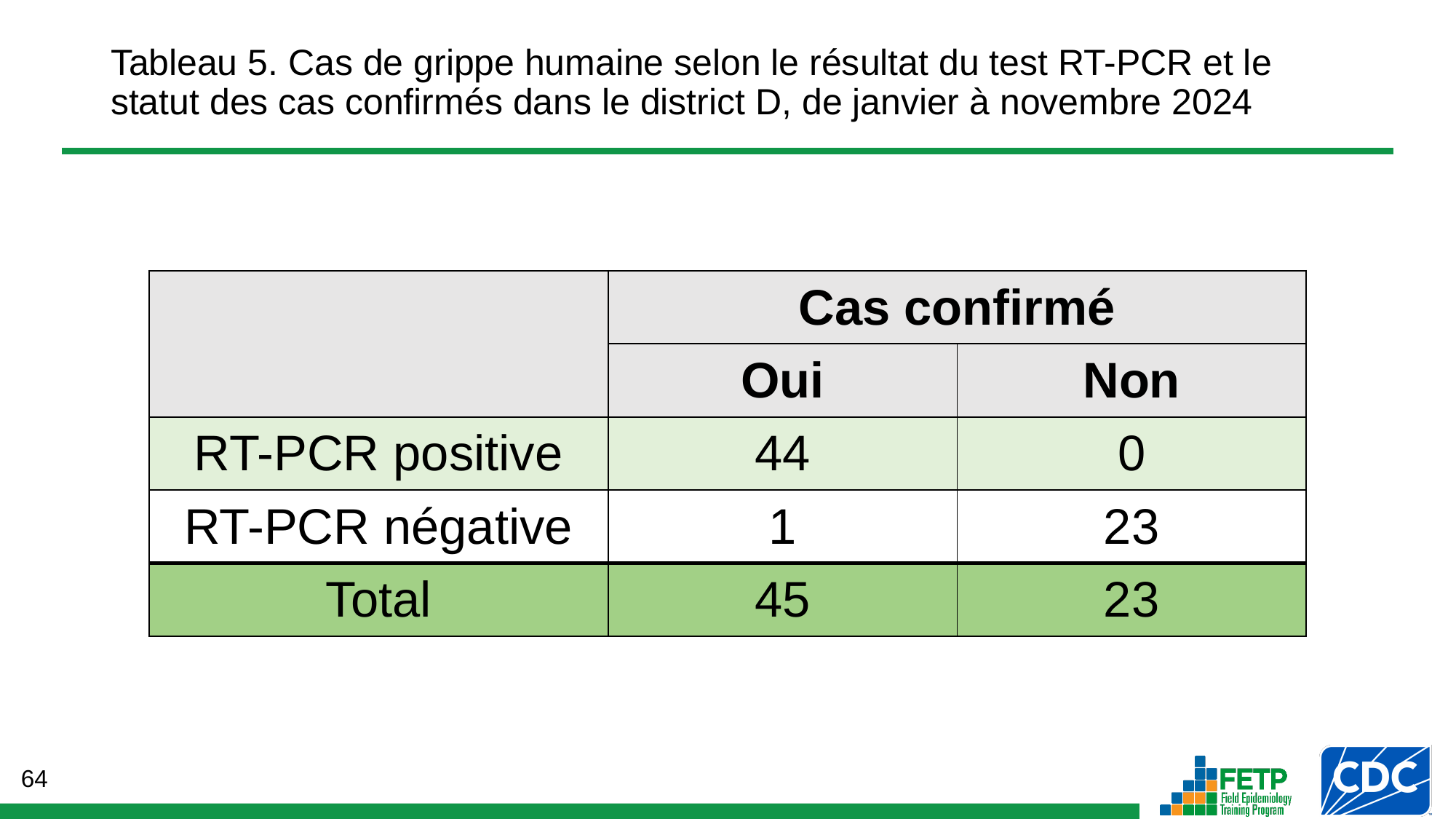

Tableau 5. Cas de grippe humaine selon le résultat du test RT-PCR et le statut des cas confirmés dans le district D, de janvier à novembre 2024
|  | Cas confirmé |  |
| --- | --- | --- |
|  | Oui | Non |
| RT-PCR positive | 44 | 0 |
| RT-PCR négative | 1 | 23 |
| Total | 45 | 23 |